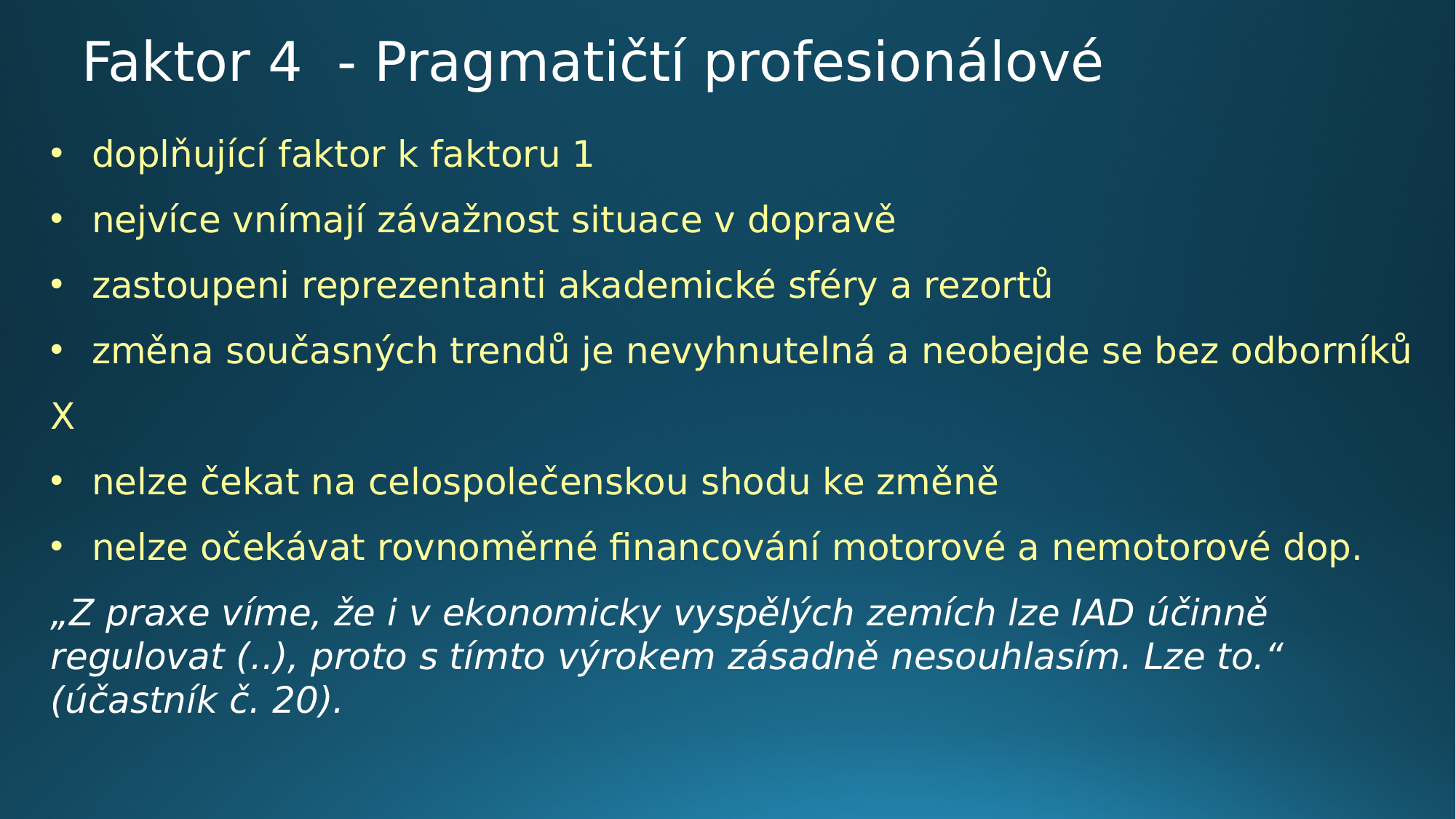

# Faktor 4  - Pragmatičtí profesionálové
doplňující faktor k faktoru 1
nejvíce vnímají závažnost situace v dopravě
zastoupeni reprezentanti akademické sféry a rezortů
změna současných trendů je nevyhnutelná a neobejde se bez odborníků
X
nelze čekat na celospolečenskou shodu ke změně
nelze očekávat rovnoměrné financování motorové a nemotorové dop.
„Z praxe víme, že i v ekonomicky vyspělých zemích lze IAD účinně regulovat (..), proto s tímto výrokem zásadně nesouhlasím. Lze to.“ (účastník č. 20).